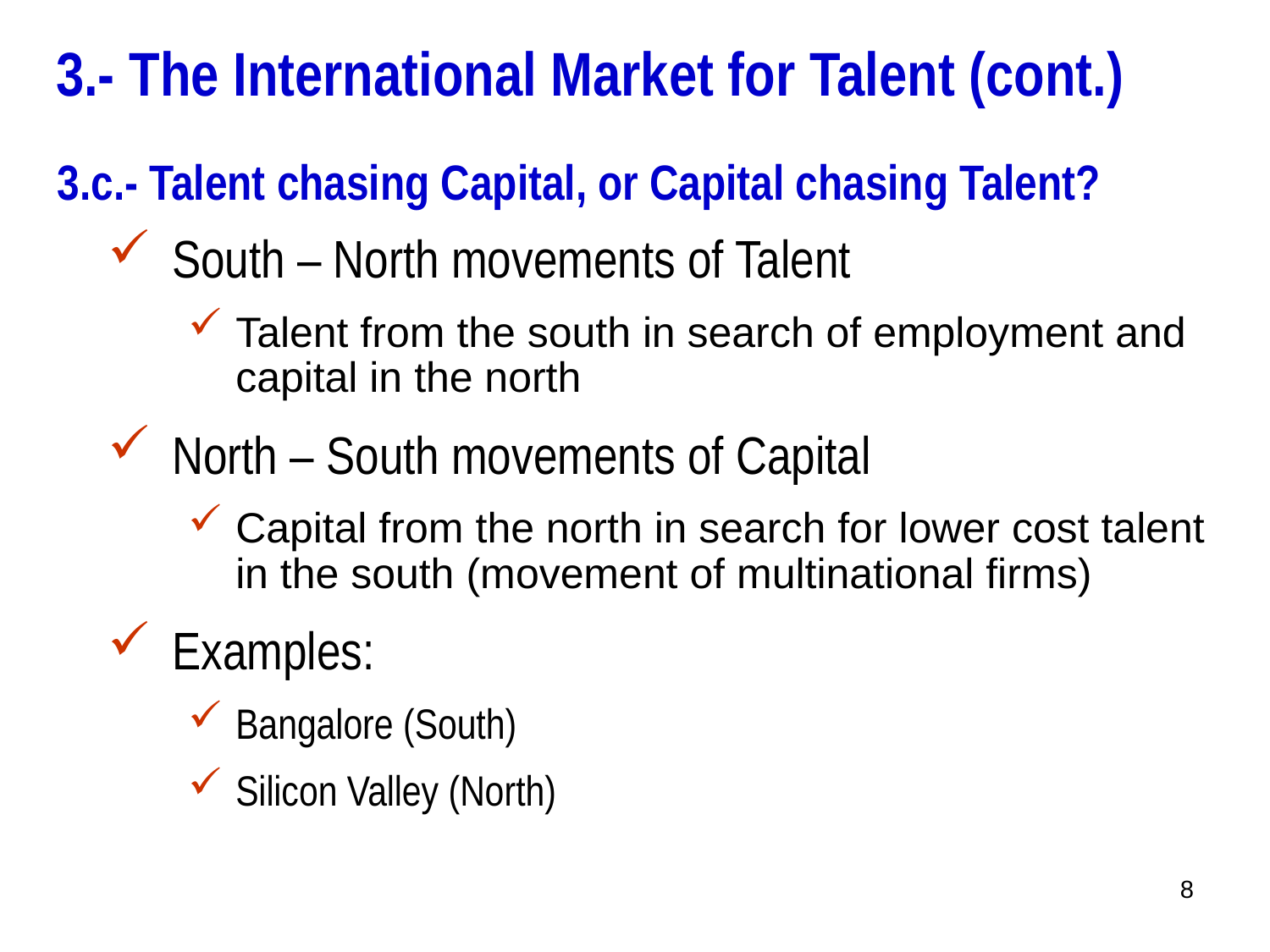

3.- The International Market for Talent (cont.)
3.c.- Talent chasing Capital, or Capital chasing Talent?
South – North movements of Talent
Talent from the south in search of employment and capital in the north
North – South movements of Capital
Capital from the north in search for lower cost talent in the south (movement of multinational firms)
Examples:
Bangalore (South)
Silicon Valley (North)
8